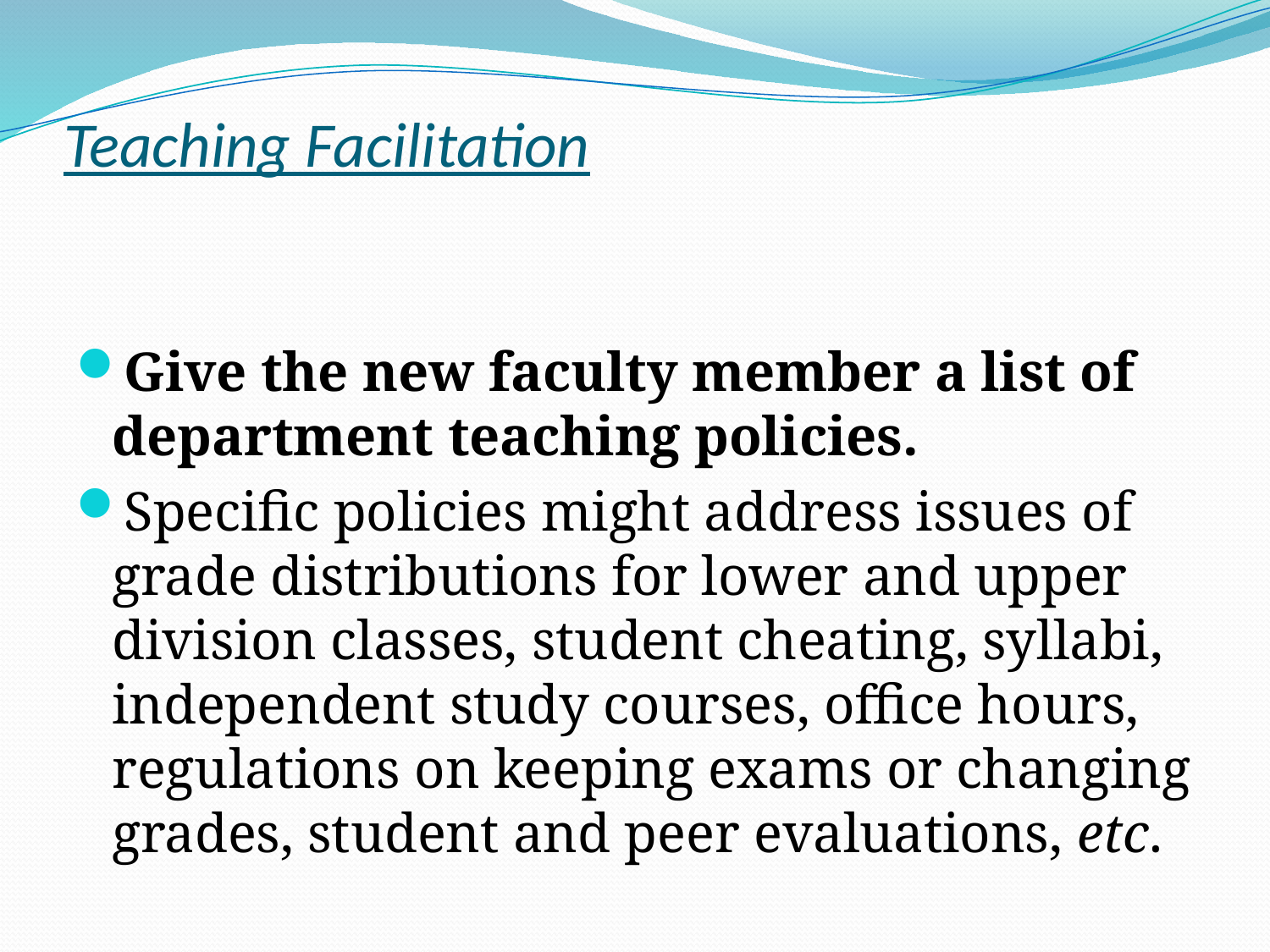

# Teaching Facilitation

Give the new faculty member a list of department teaching policies.
Specific policies might address issues of grade distributions for lower and upper division classes, student cheating, syllabi, independent study courses, office hours, regulations on keeping exams or changing grades, student and peer evaluations, etc.